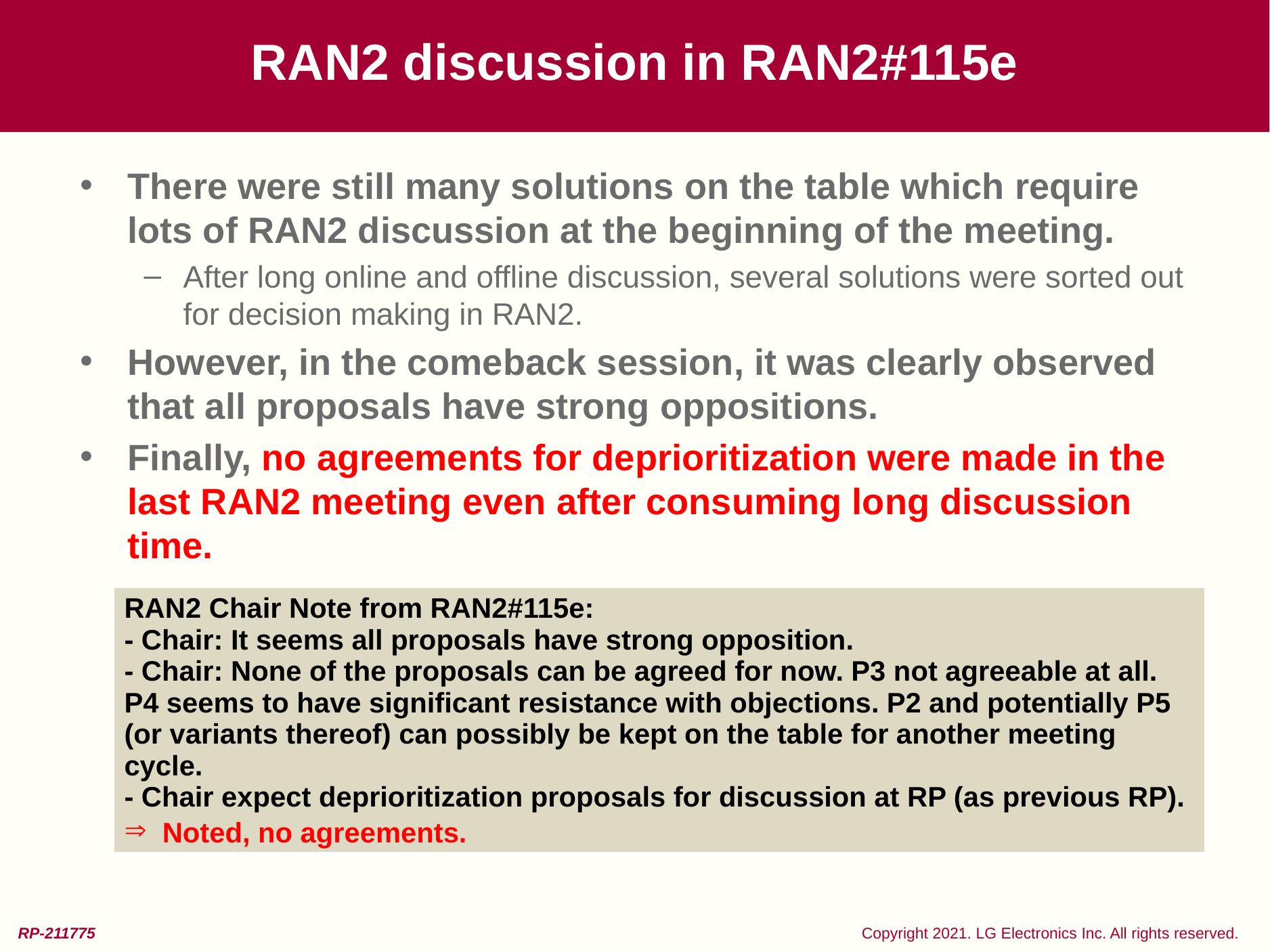

# RAN2 discussion in RAN2#115e
There were still many solutions on the table which require lots of RAN2 discussion at the beginning of the meeting.
After long online and offline discussion, several solutions were sorted out for decision making in RAN2.
However, in the comeback session, it was clearly observed that all proposals have strong oppositions.
Finally, no agreements for deprioritization were made in the last RAN2 meeting even after consuming long discussion time.
| RAN2 Chair Note from RAN2#115e: - Chair: It seems all proposals have strong opposition. - Chair: None of the proposals can be agreed for now. P3 not agreeable at all. P4 seems to have significant resistance with objections. P2 and potentially P5 (or variants thereof) can possibly be kept on the table for another meeting cycle. - Chair expect deprioritization proposals for discussion at RP (as previous RP). Noted, no agreements. |
| --- |